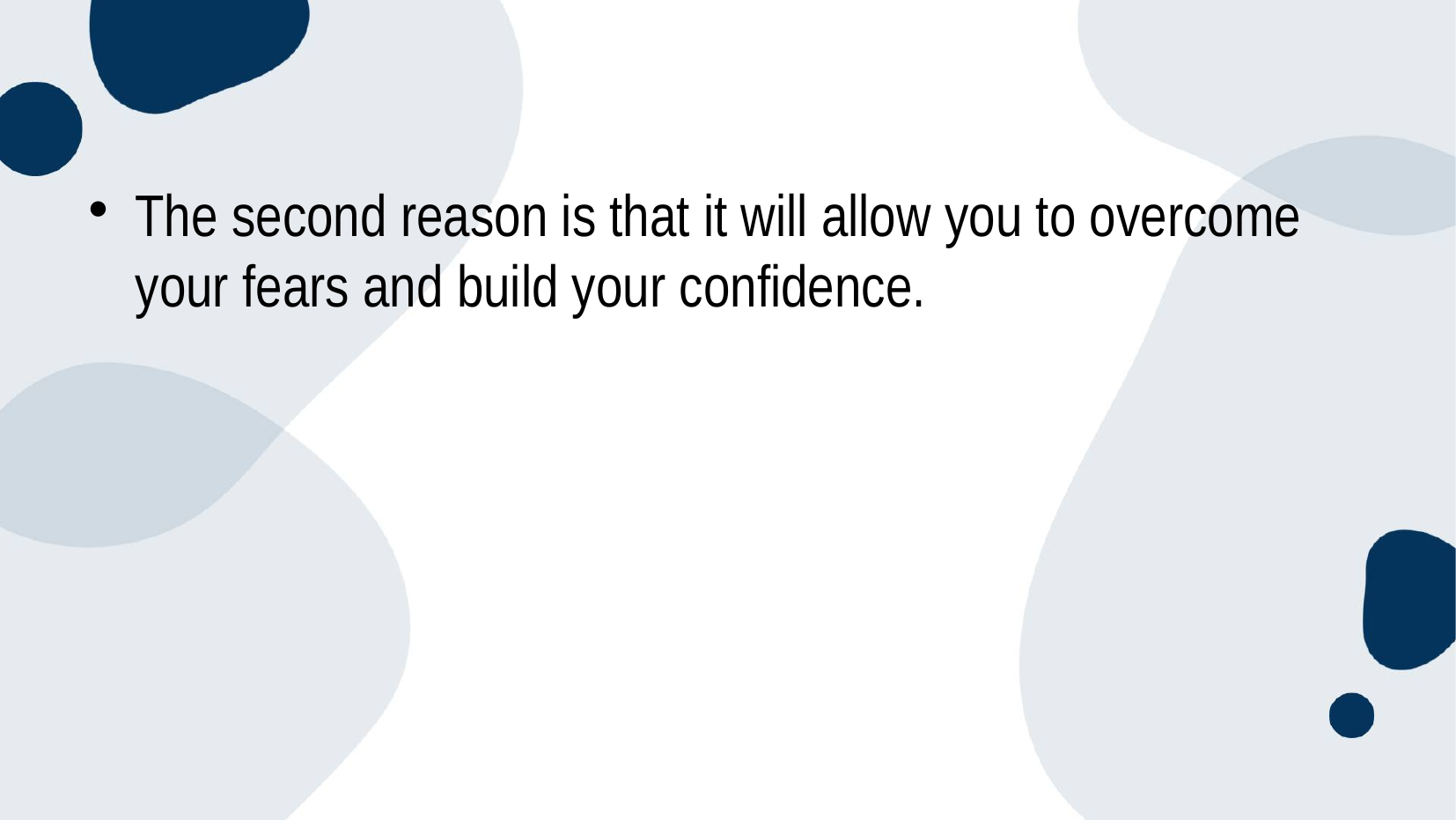

#
The second reason is that it will allow you to overcome your fears and build your confidence.